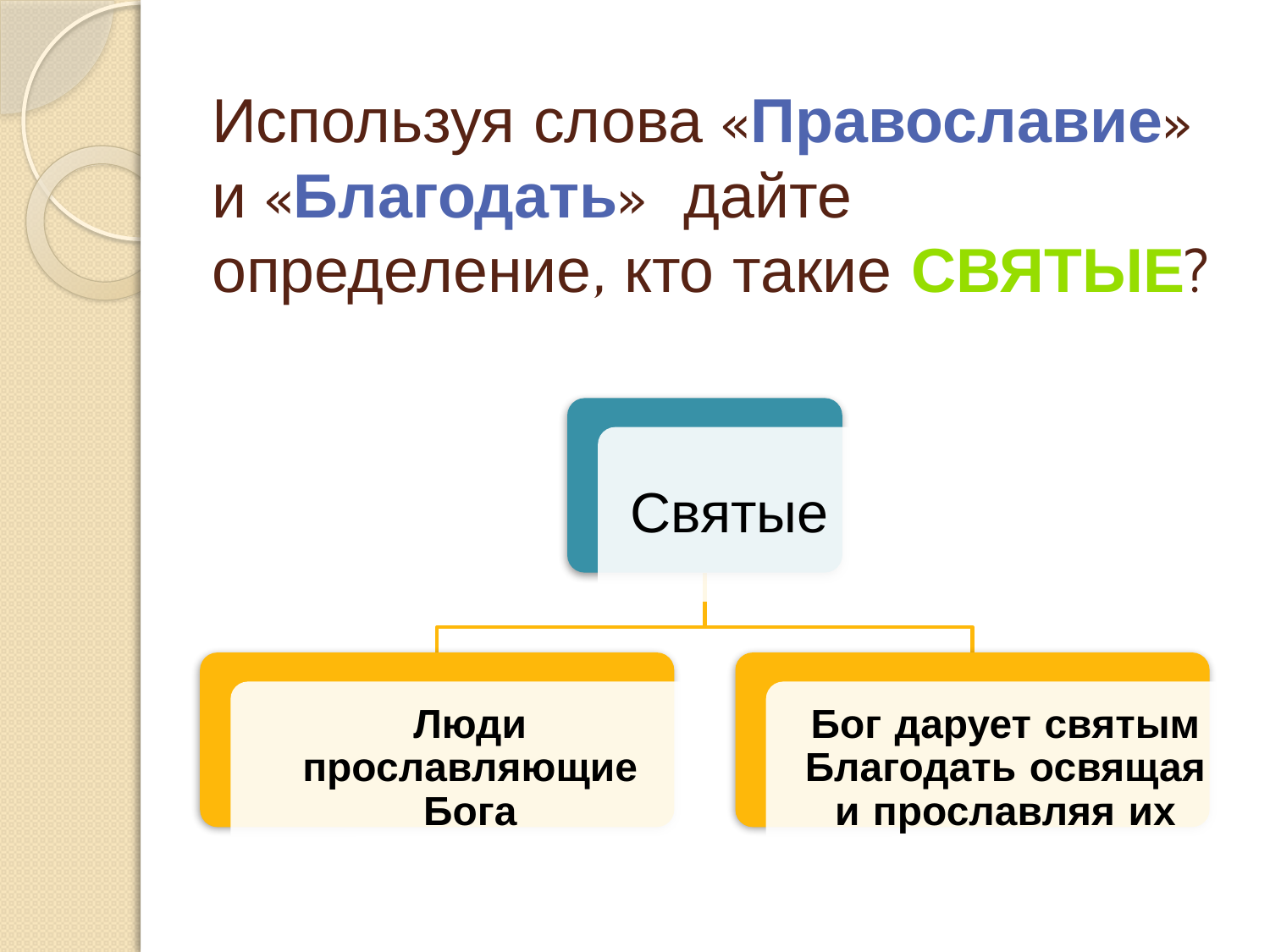

# Используя слова «Православие» и «Благодать»  дайте определение, кто такие святые?
Святые
Люди прославляющие Бога
Бог дарует святым Благодать освящая и прославляя их